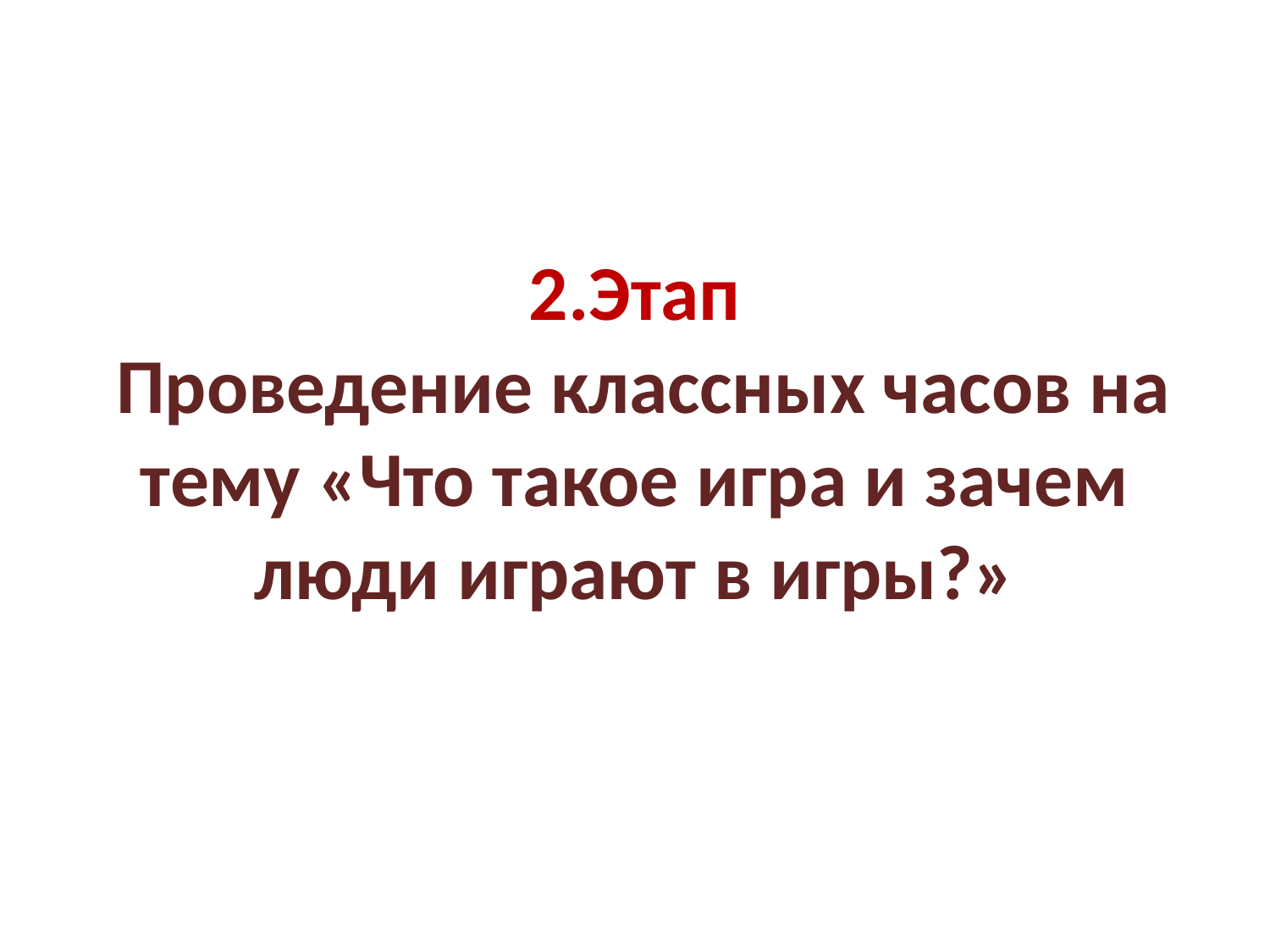

# 2.Этап Проведение классных часов на тему «Что такое игра и зачем люди играют в игры?»